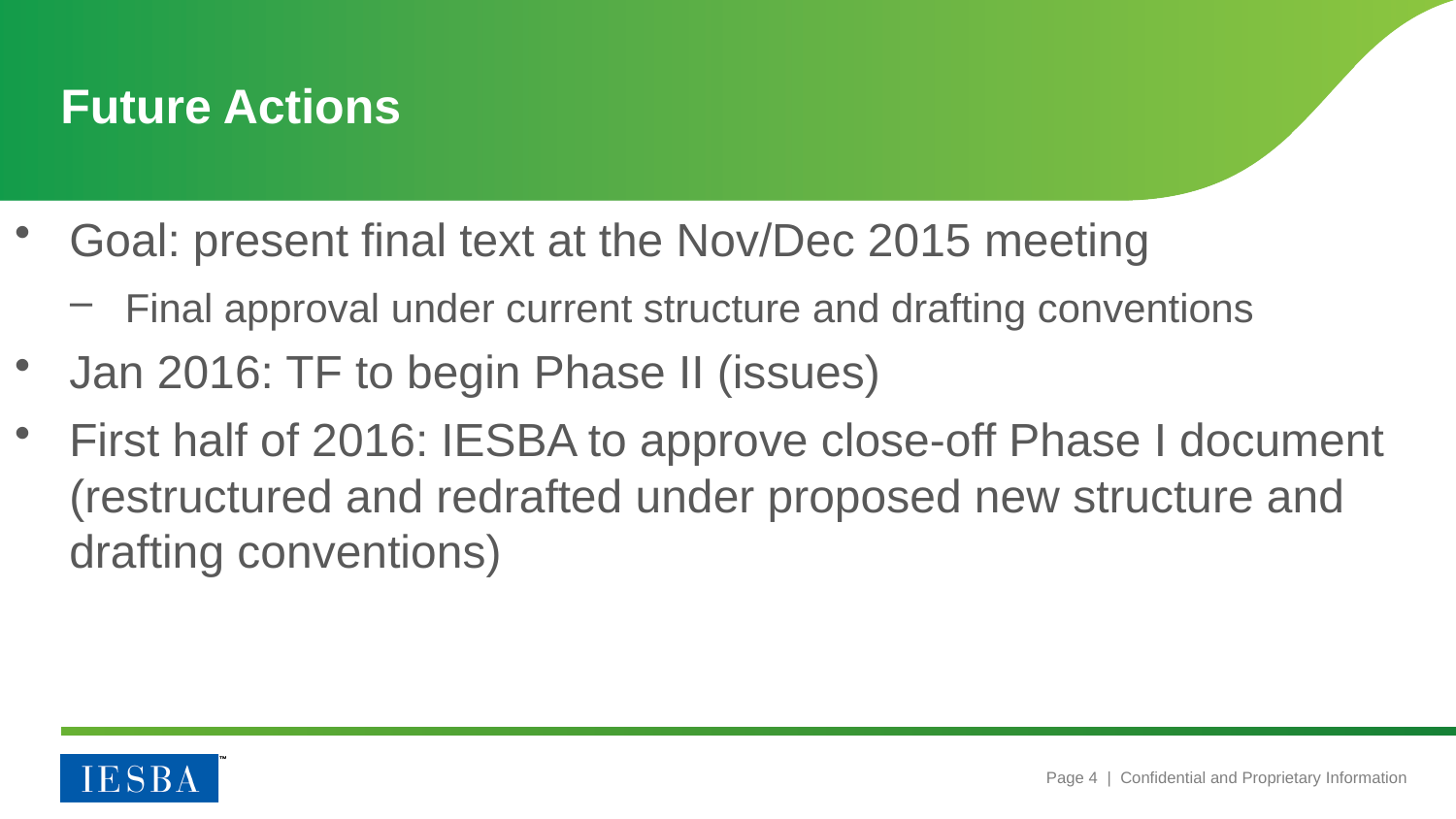

# Future Actions
Goal: present final text at the Nov/Dec 2015 meeting
Final approval under current structure and drafting conventions
Jan 2016: TF to begin Phase II (issues)
First half of 2016: IESBA to approve close-off Phase I document (restructured and redrafted under proposed new structure and drafting conventions)